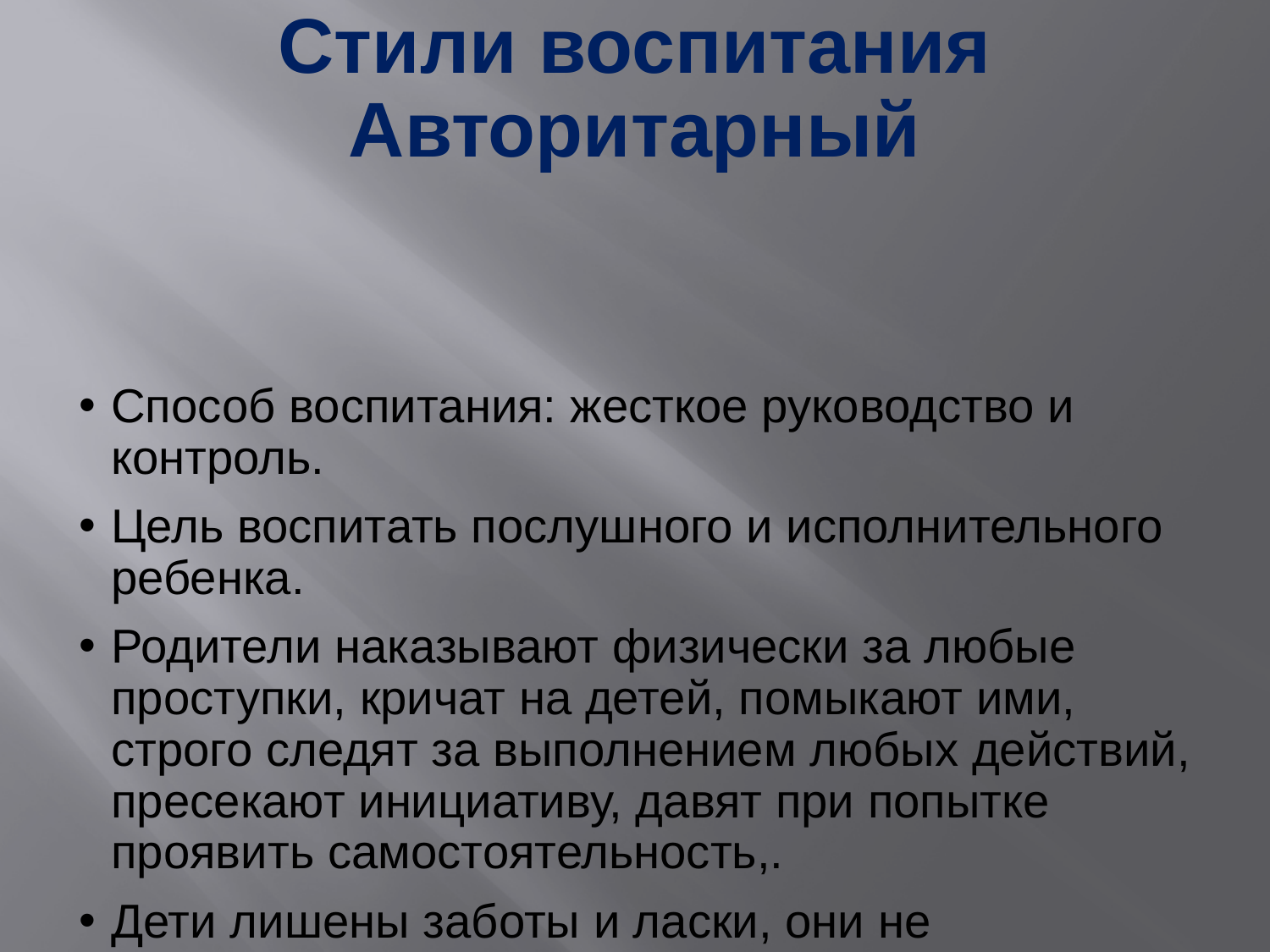

# Стили воспитания Авторитарный

Способ воспитания: жесткое руководство и контроль.
Цель воспитать послушного и исполнительного ребенка.
Родители наказывают физически за любые проступки, кричат на детей, помыкают ими, строго следят за выполнением любых действий, пресекают инициативу, давят при попытке проявить самостоятельность,.
Дети лишены заботы и ласки, они не испытывают родительского сочувствия, вырастают неуверенным в себе, робкими, невротизированными,